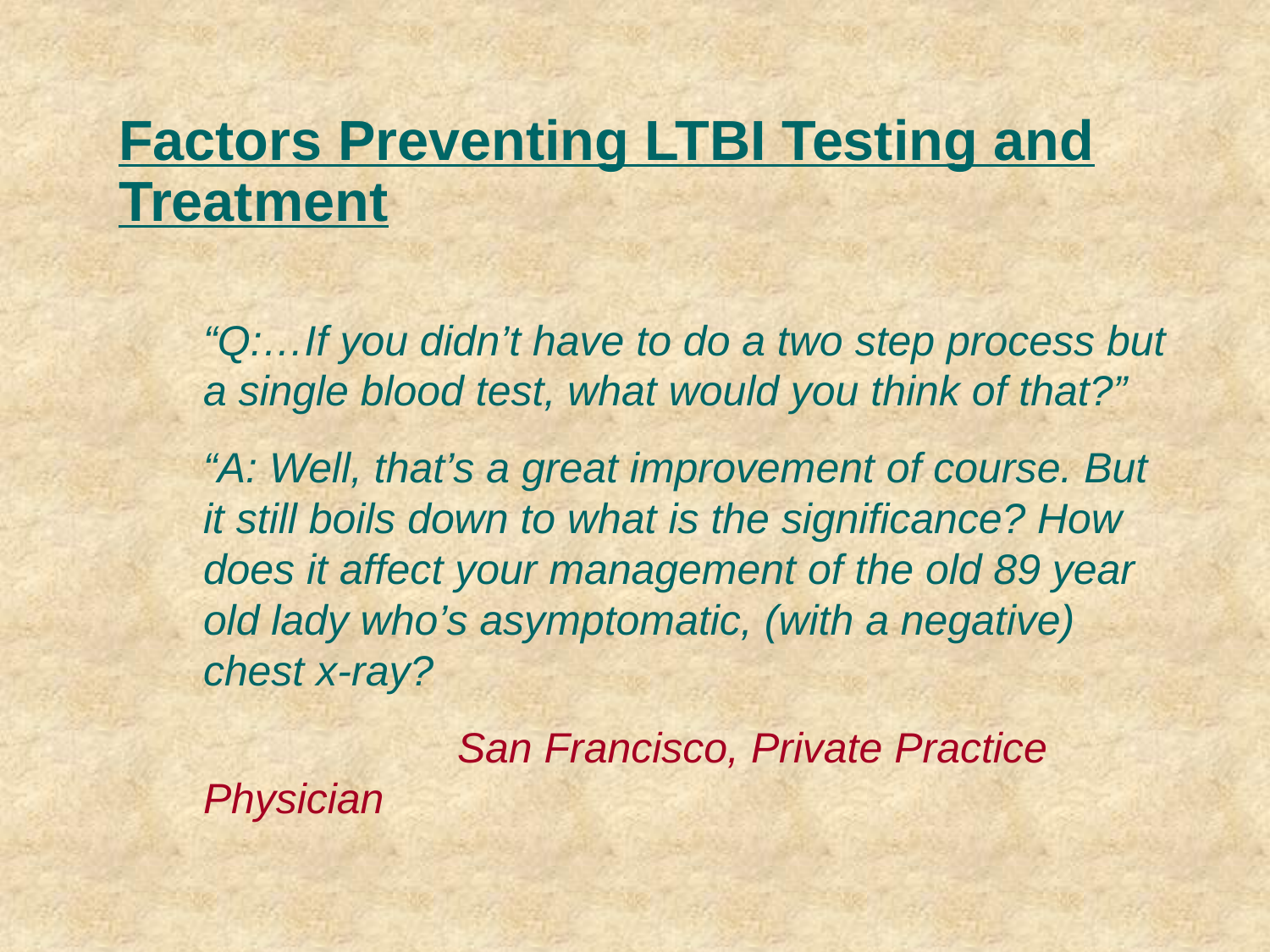

# Factors Preventing LTBI Testing and Treatment
 	“Q:…If you didn’t have to do a two step process but a single blood test, what would you think of that?”
	“A: Well, that’s a great improvement of course. But it still boils down to what is the significance? How does it affect your management of the old 89 year old lady who’s asymptomatic, (with a negative) chest x-ray?
			San Francisco, Private Practice Physician